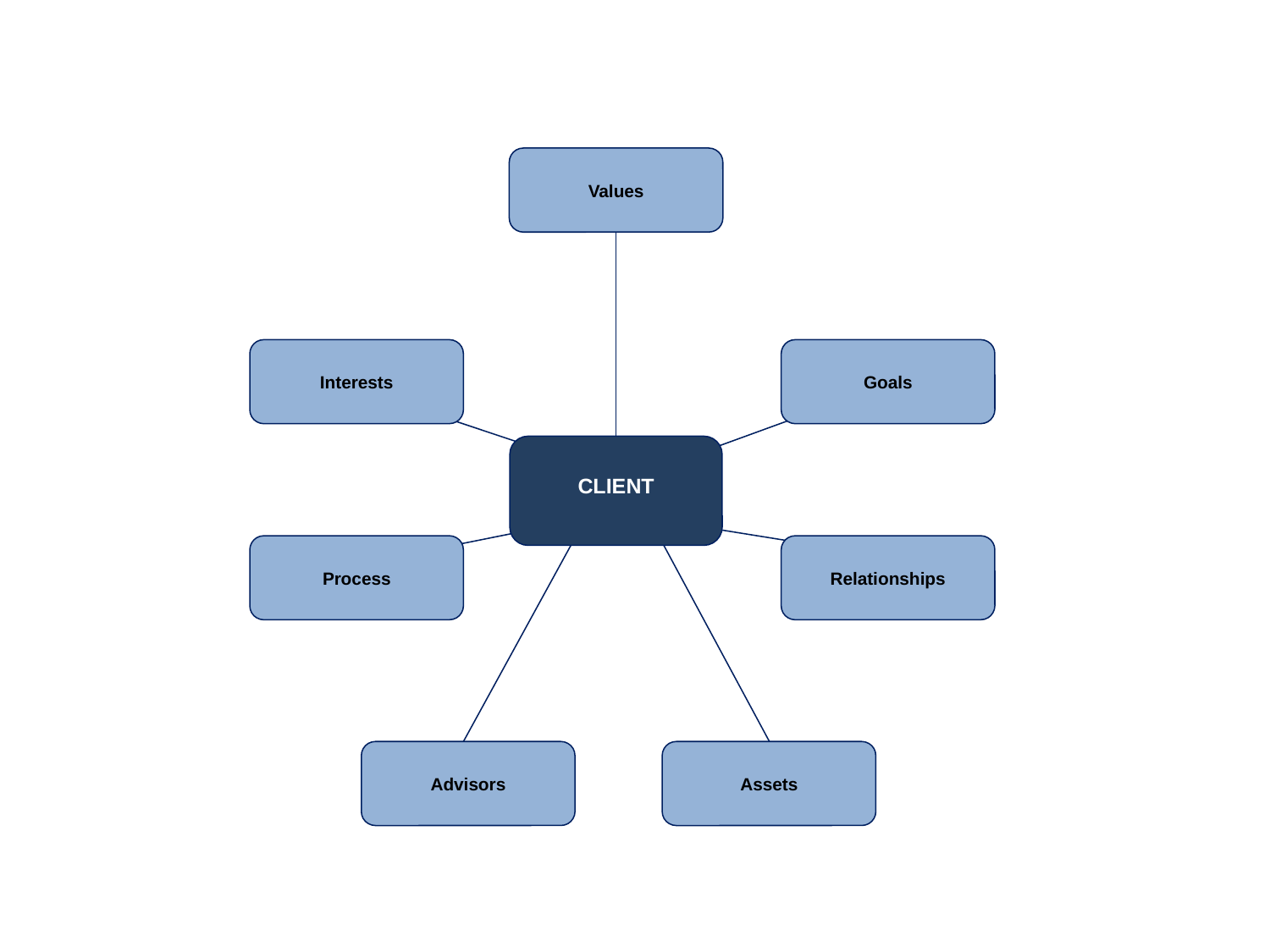

Values
Interests
Goals
CLIENT
Process
Relationships
Advisors
Assets